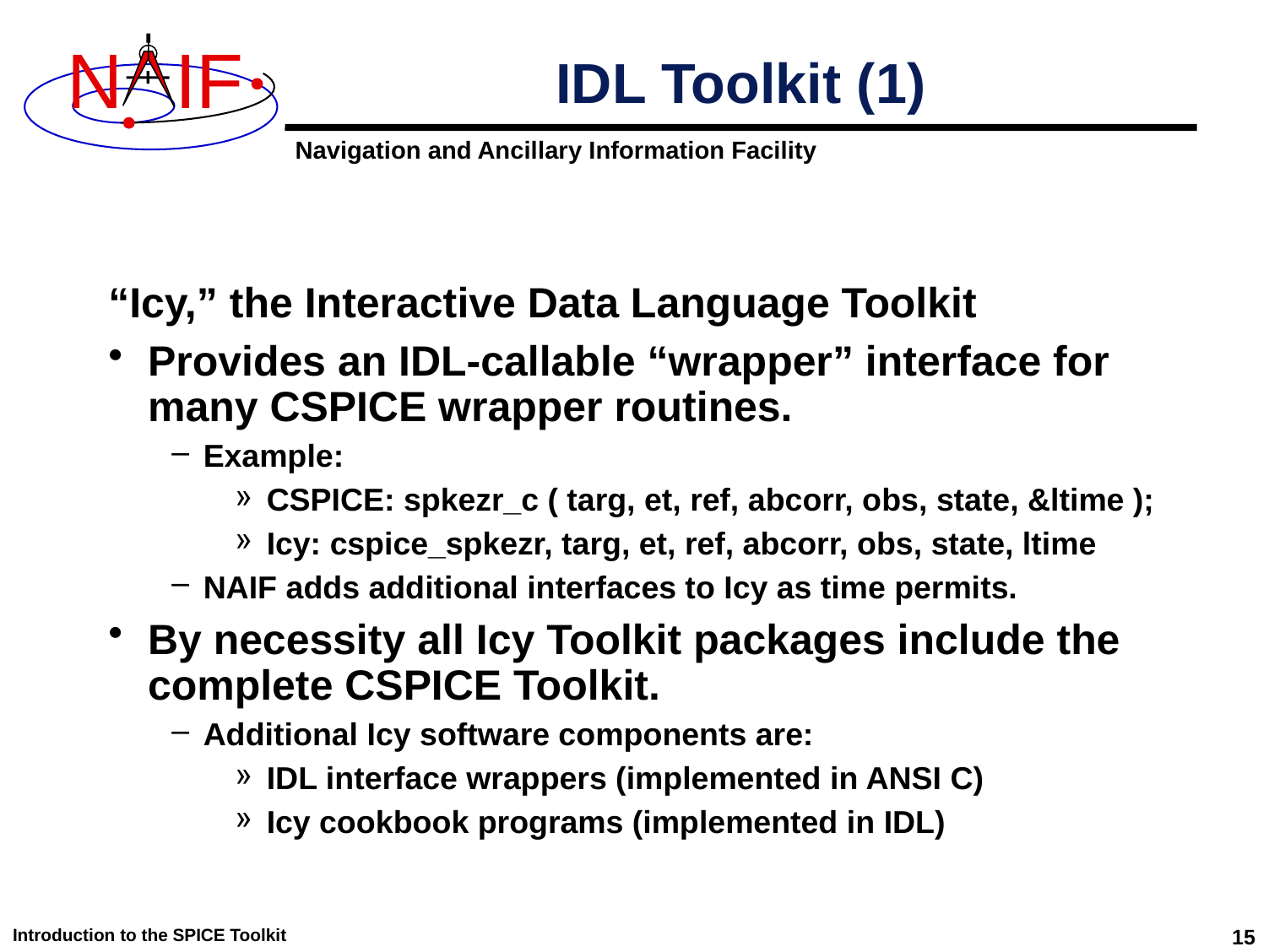

# IDL Toolkit (1)
“Icy,” the Interactive Data Language Toolkit
Provides an IDL-callable “wrapper” interface for many CSPICE wrapper routines.
Example:
CSPICE: spkezr_c ( targ, et, ref, abcorr, obs, state, &ltime );
Icy: cspice_spkezr, targ, et, ref, abcorr, obs, state, ltime
NAIF adds additional interfaces to Icy as time permits.
By necessity all Icy Toolkit packages include the complete CSPICE Toolkit.
Additional Icy software components are:
IDL interface wrappers (implemented in ANSI C)
Icy cookbook programs (implemented in IDL)
Introduction to the SPICE Toolkit
15